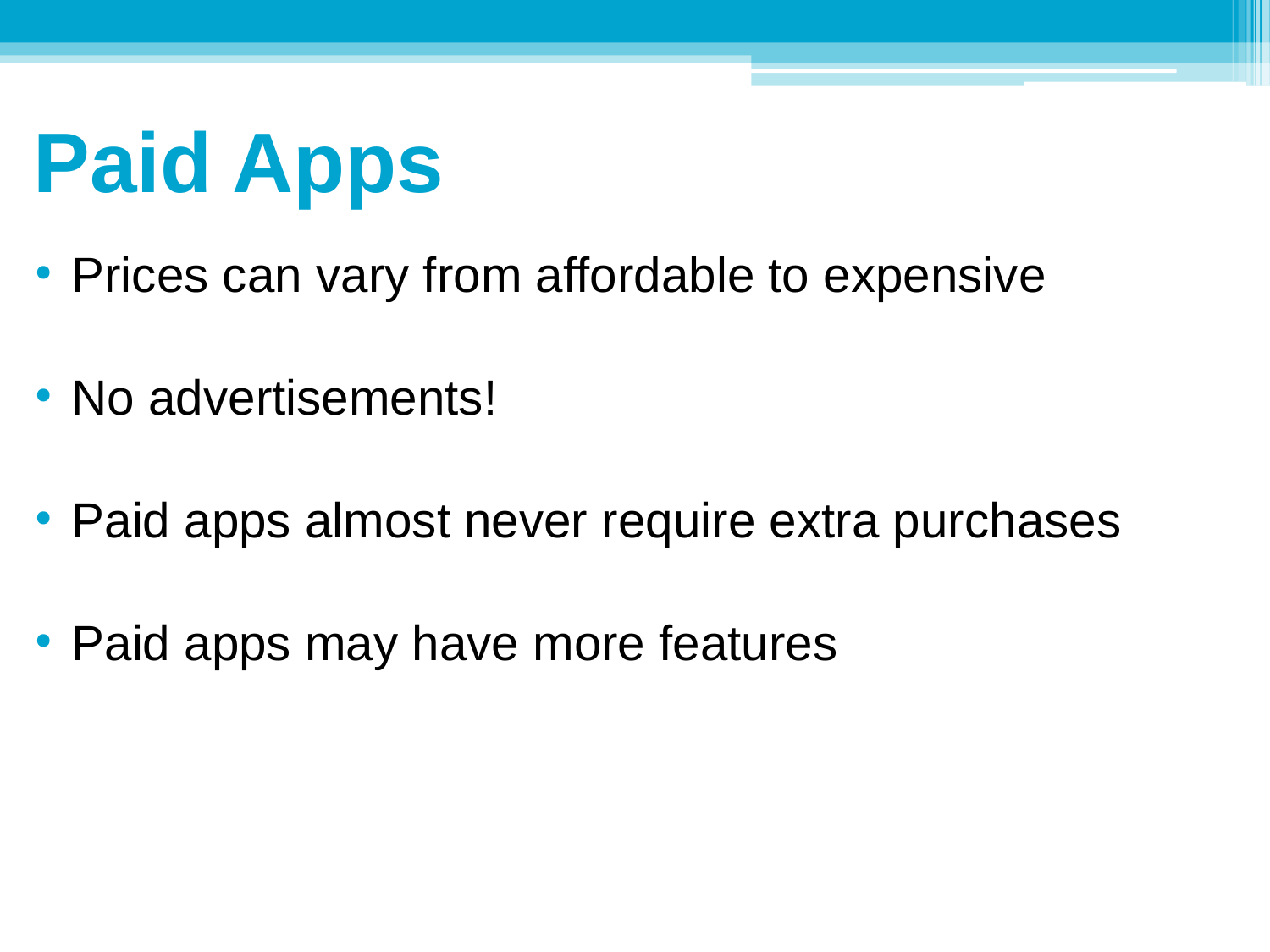

# Paid Apps
Prices can vary from affordable to expensive

No advertisements!

Paid apps almost never require extra purchases

Paid apps may have more features